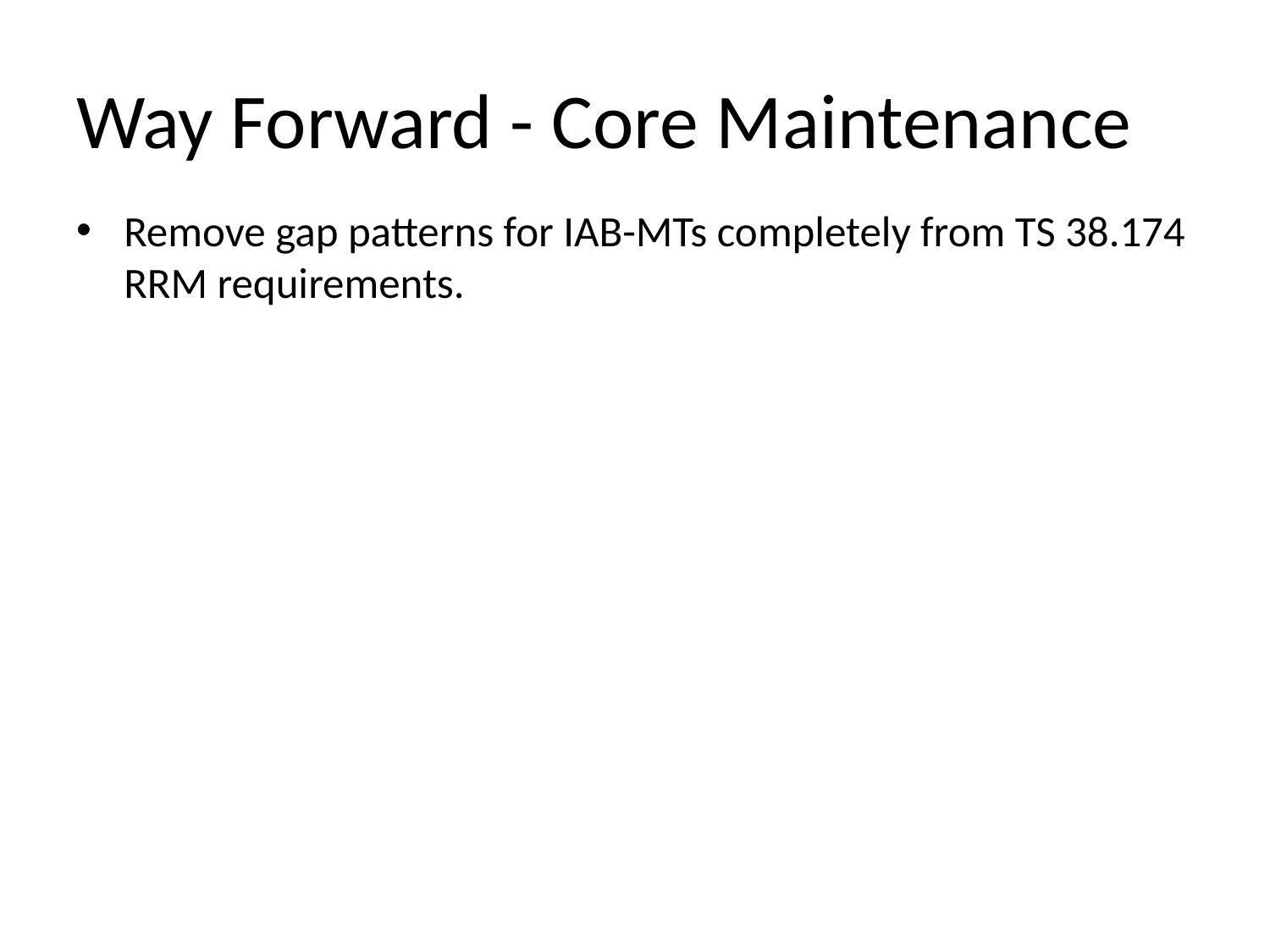

# Way Forward - Core Maintenance
Remove gap patterns for IAB-MTs completely from TS 38.174 RRM requirements.